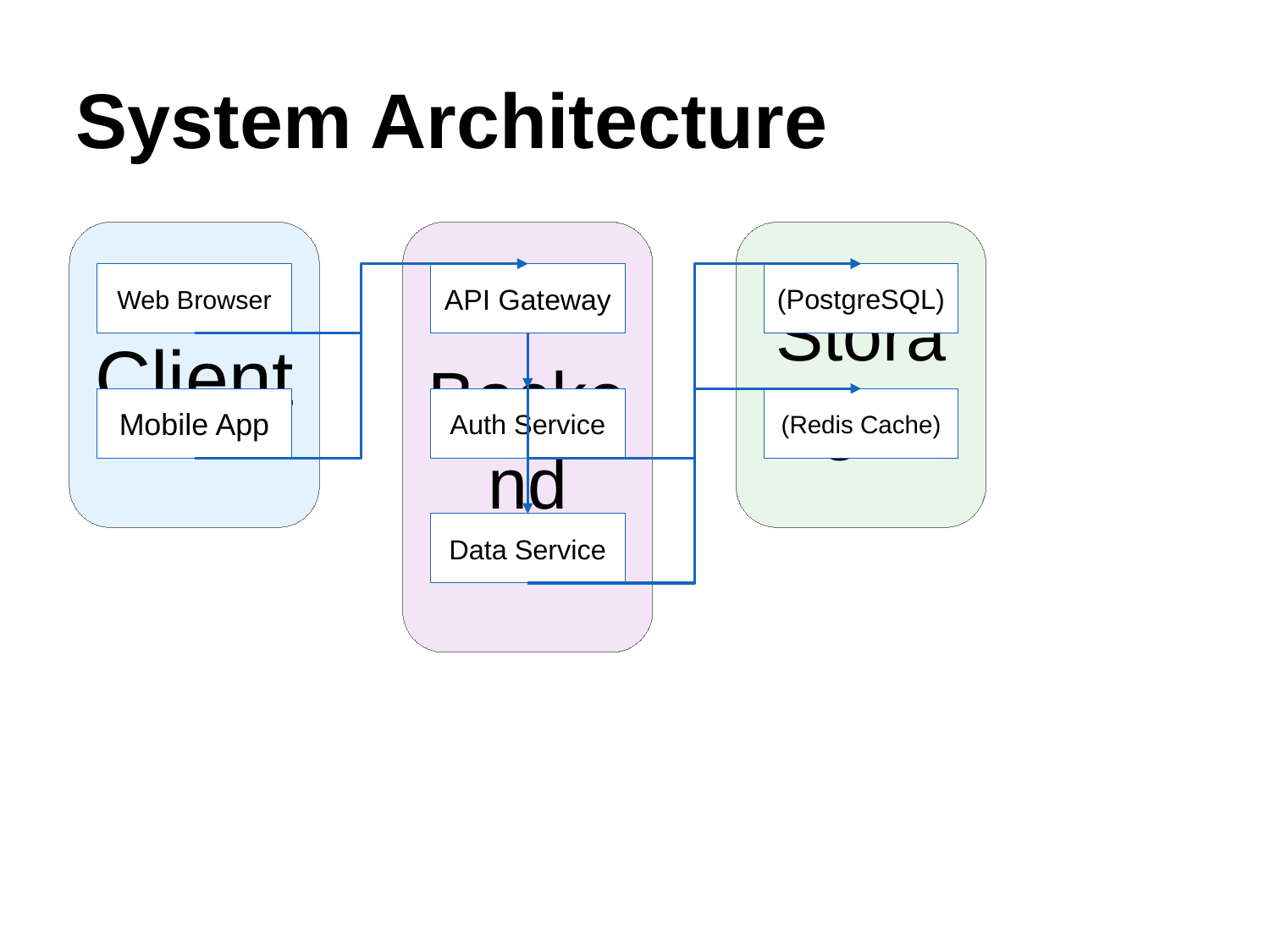

System Architecture
Client
Backend
Storage
Web Browser
API Gateway
(PostgreSQL)
Mobile App
Auth Service
(Redis Cache)
Data Service